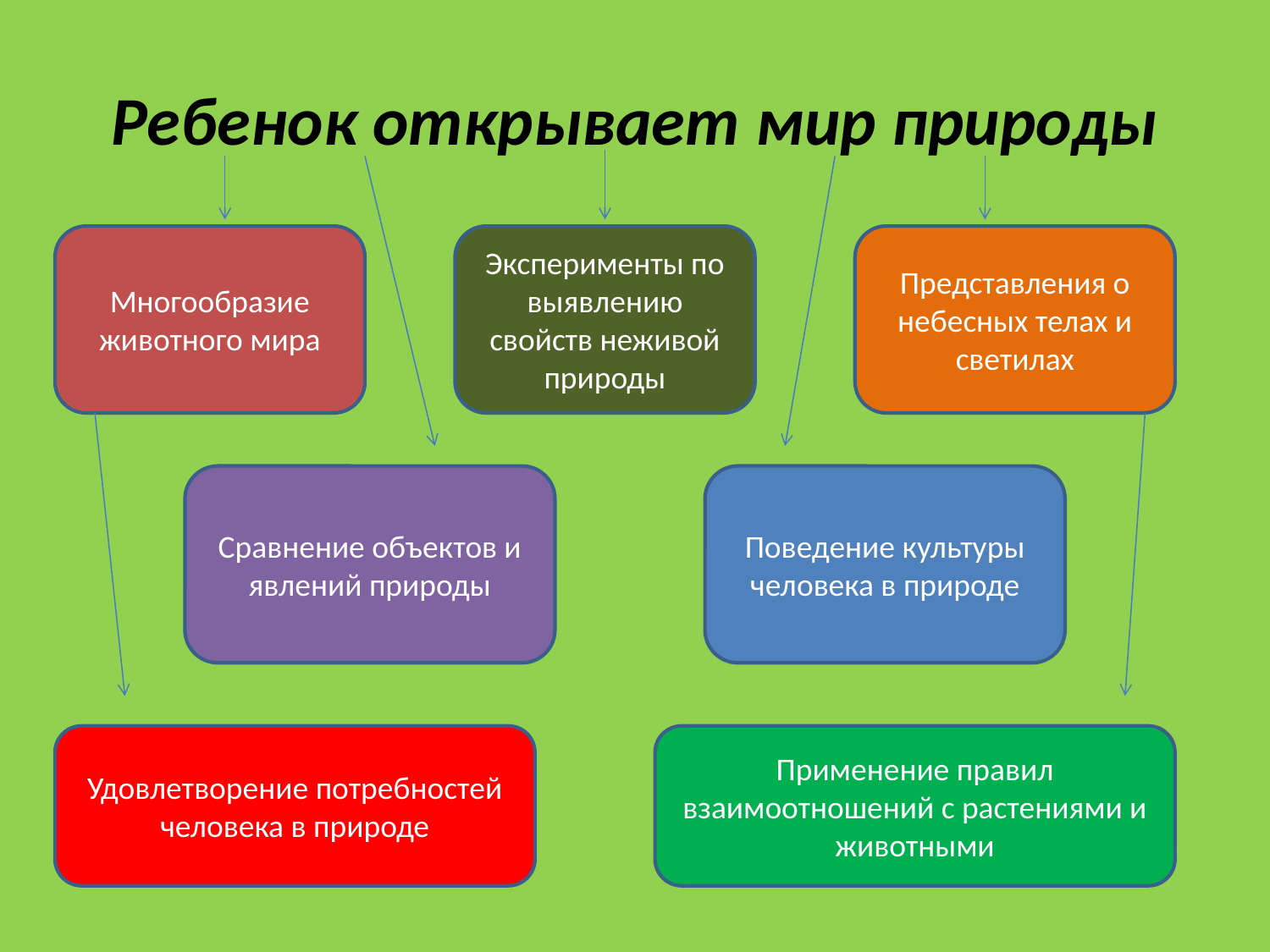

# Ребенок открывает мир природы
Многообразие животного мира
Эксперименты по выявлению свойств неживой природы
Представления о небесных телах и светилах
Сравнение объектов и явлений природы
Поведение культуры человека в природе
Удовлетворение потребностей человека в природе
Применение правил взаимоотношений с растениями и животными